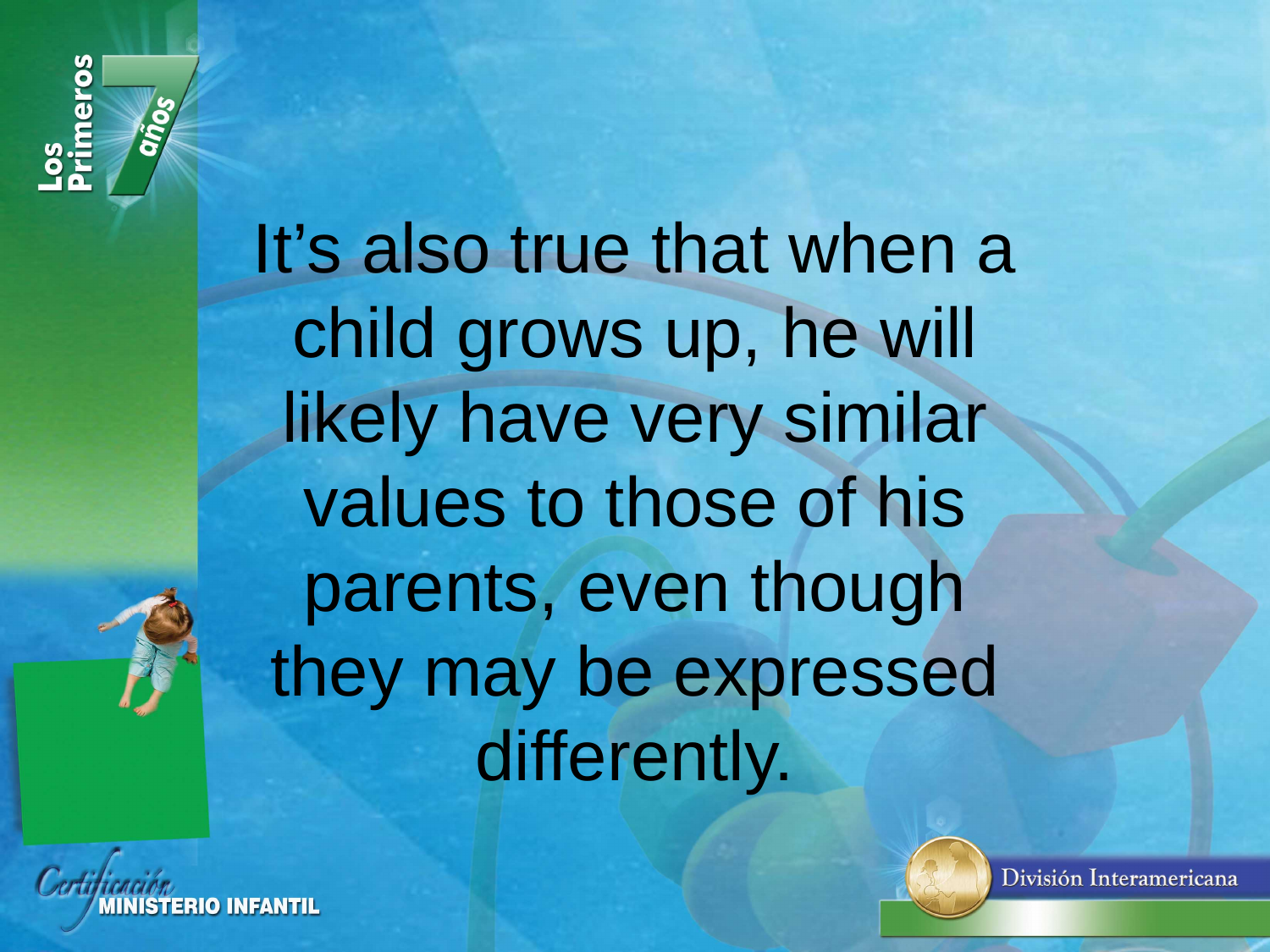

It’s also true that when a child grows up, he will likely have very similar values to those of his parents, even though they may be expressed differently.